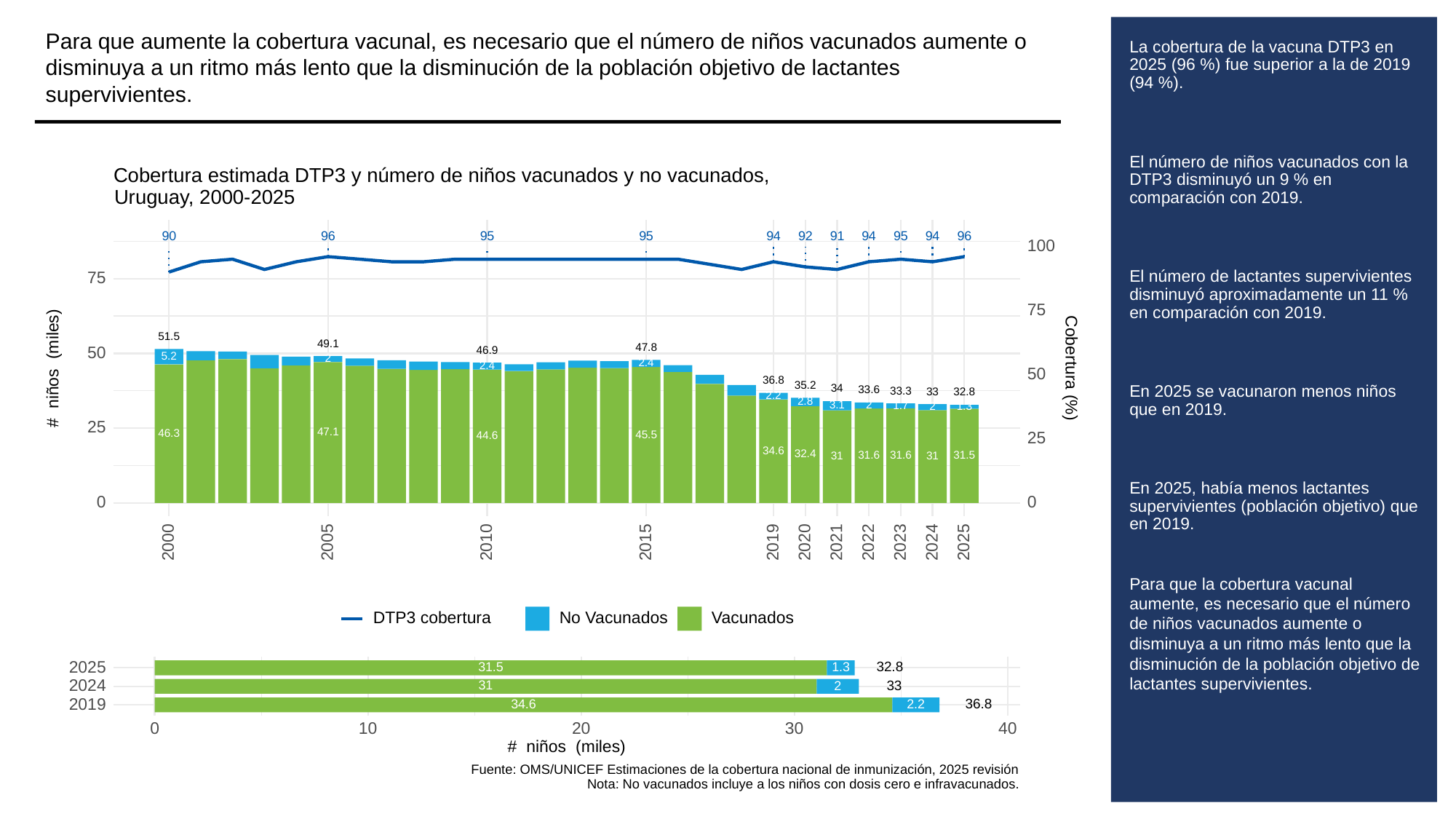

Para que aumente la cobertura vacunal, es necesario que el número de niños vacunados aumente o disminuya a un ritmo más lento que la disminución de la población objetivo de lactantes supervivientes.
# La cobertura de la vacuna DTP3 en 2025 (96 %) fue superior a la de 2019 (94 %).

El número de niños vacunados con la DTP3 disminuyó un 9 % en comparación con 2019.

El número de lactantes supervivientes disminuyó aproximadamente un 11 % en comparación con 2019.

En 2025 se vacunaron menos niños que en 2019.

En 2025, había menos lactantes supervivientes (población objetivo) que en 2019.

Para que la cobertura vacunal aumente, es necesario que el número de niños vacunados aumente o disminuya a un ritmo más lento que la disminución de la población objetivo de lactantes supervivientes.

Cobertura estimada DTP3 y número de niños vacunados y no vacunados,
Uruguay, 2000-2025

90
96
95
95
94
92
91
94
95
94
96
100

75

75

51.5
49.1
47.8
46.9
50

5.2

2

2.4

#  niños  (miles)
Cobertura (%)

2.4

50

36.8
35.2

34

33.6
33.3
33
32.8

2.2

2.8

2
3.1
1.7

1.3
2

25

47.1
46.3
45.5
44.6
25
34.6
32.4
31.6
31.6
31.5
31
31

0
0

2023
2000
2005
2010
2015
2019
2020
2021
2022
2024
2025

DTP3 cobertura
No Vacunados
Vacunados

2025
32.8
31.5
1.3

2024
33
31
2

2019
36.8
34.6
2.2

30
0
10
20
40
#  niños  (miles)
Fuente: OMS/UNICEF Estimaciones de la cobertura nacional de inmunización, 2025 revisión
Nota: No vacunados incluye a los niños con dosis cero e infravacunados.